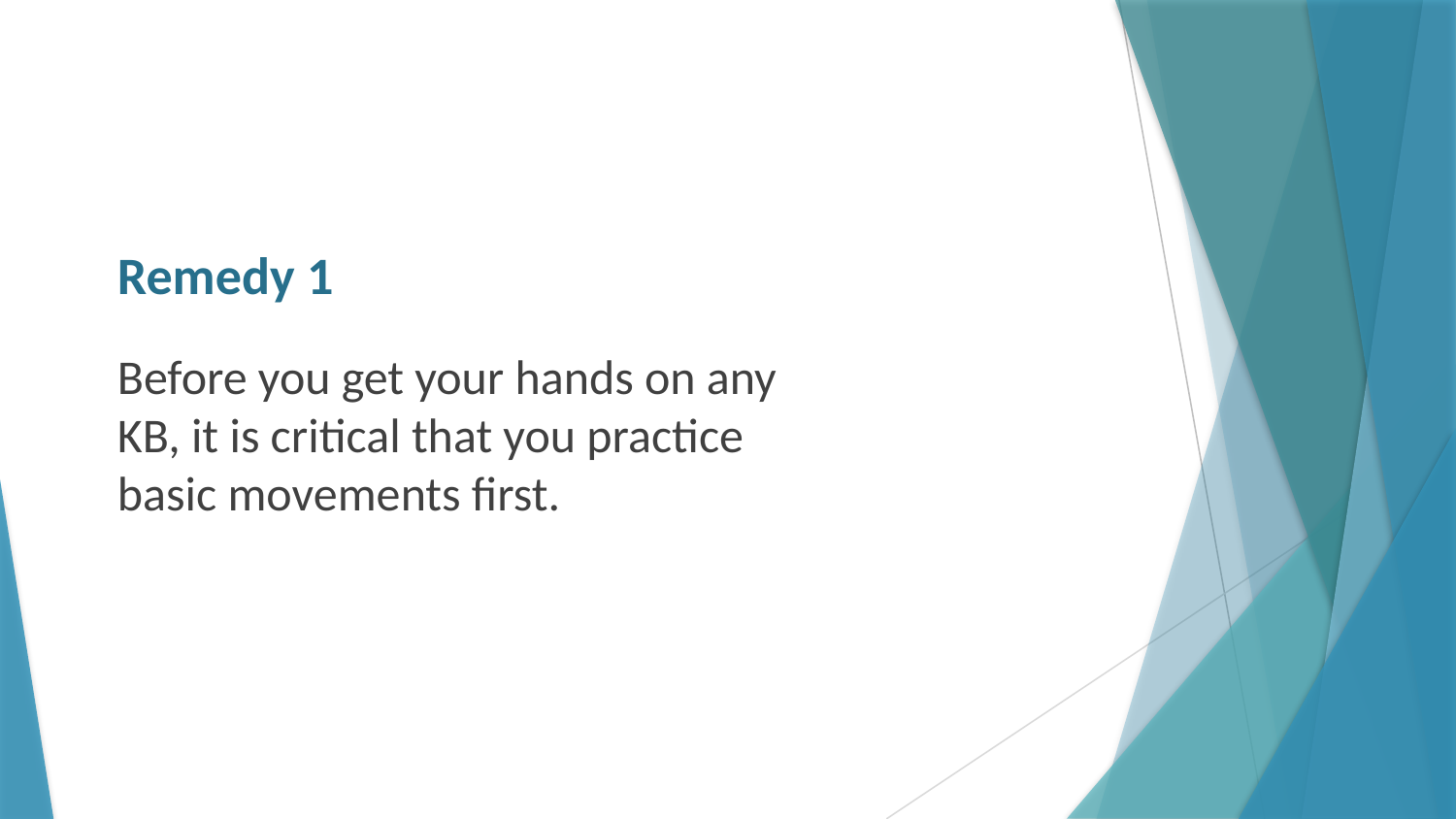

# Remedy 1
Before you get your hands on any KB, it is critical that you practice basic movements first.